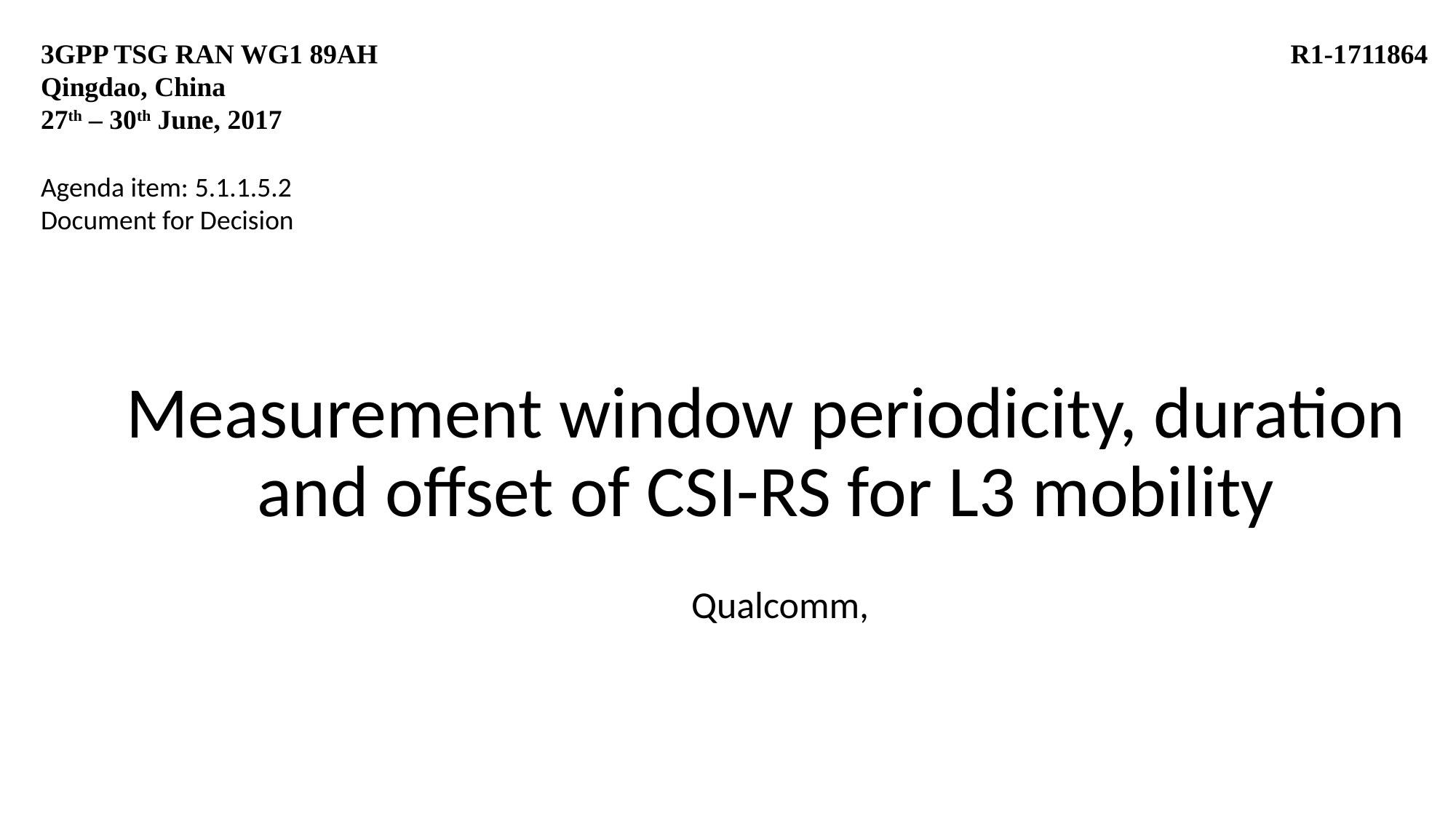

3GPP TSG RAN WG1 89AH		                                                                                                      R1-1711864
Qingdao, China
27th – 30th June, 2017
Agenda item: 5.1.1.5.2
Document for Decision
# Measurement window periodicity, duration and offset of CSI-RS for L3 mobility
Qualcomm,